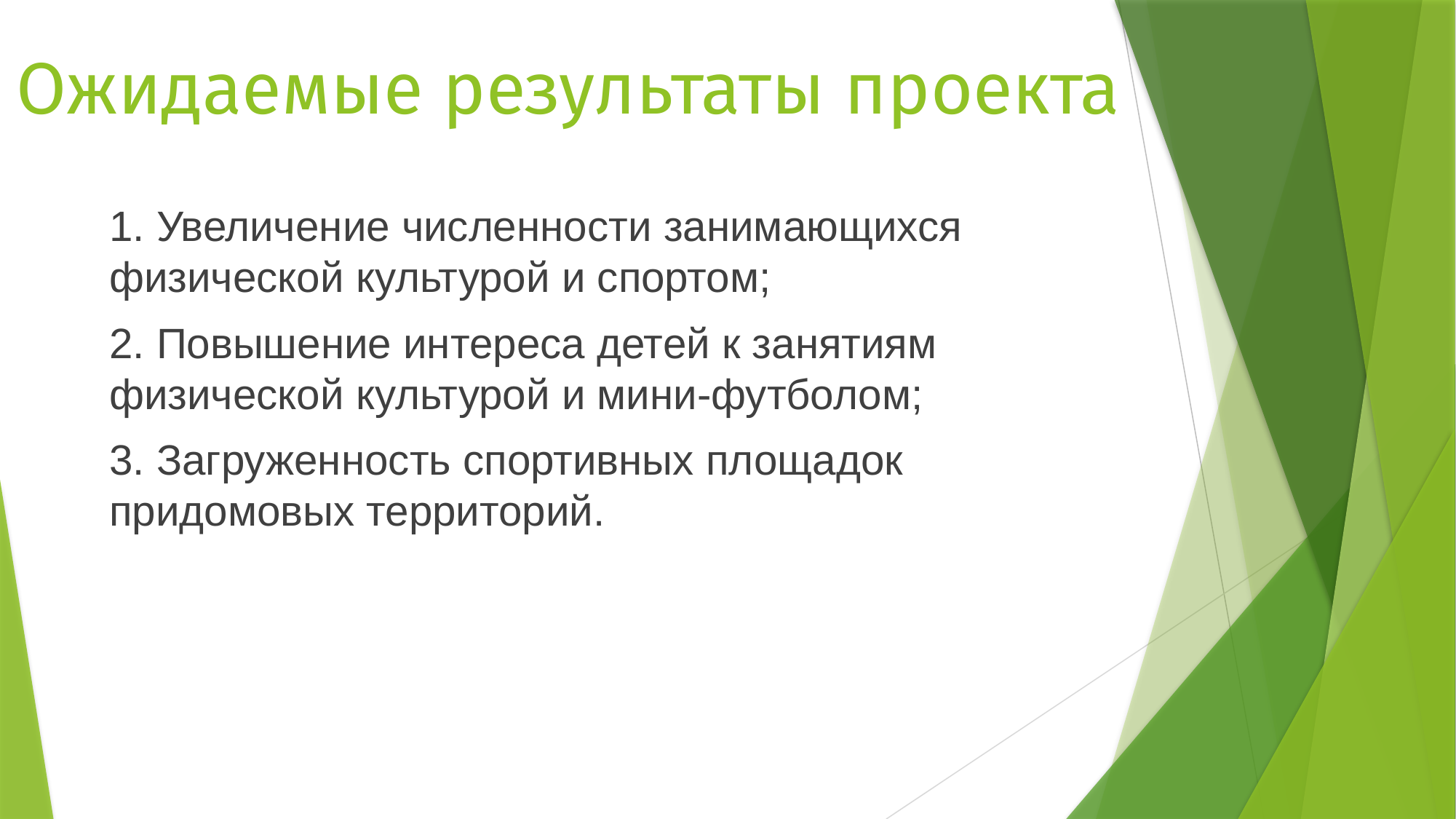

# Ожидаемые результаты проекта
1. Увеличение численности занимающихся физической культурой и спортом;
2. Повышение интереса детей к занятиям физической культурой и мини-футболом;
3. Загруженность спортивных площадок придомовых территорий.